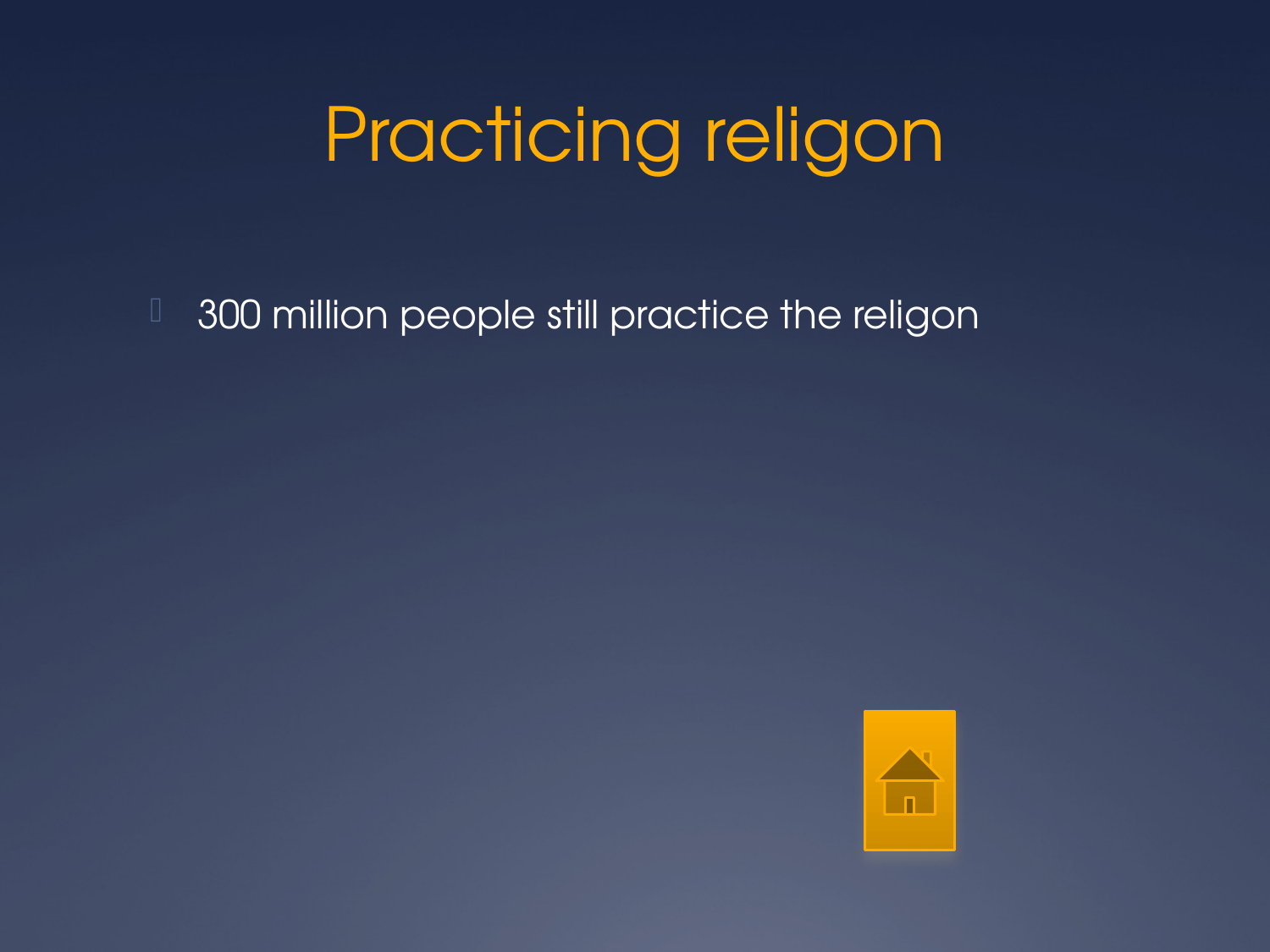

# Practicing religon
300 million people still practice the religon